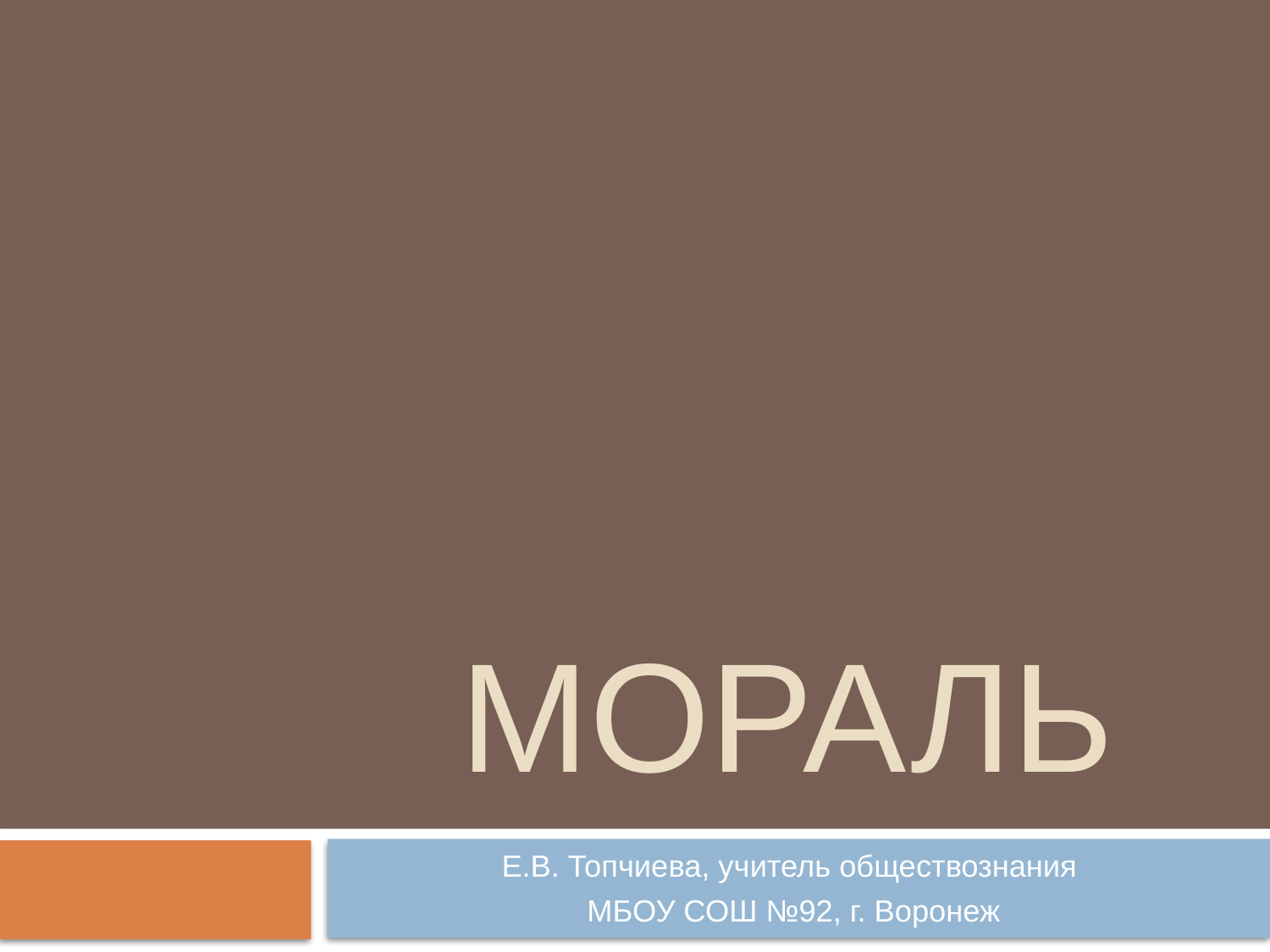

# Мораль
Е.В. Топчиева, учитель обществознания
МБОУ СОШ №92, г. Воронеж